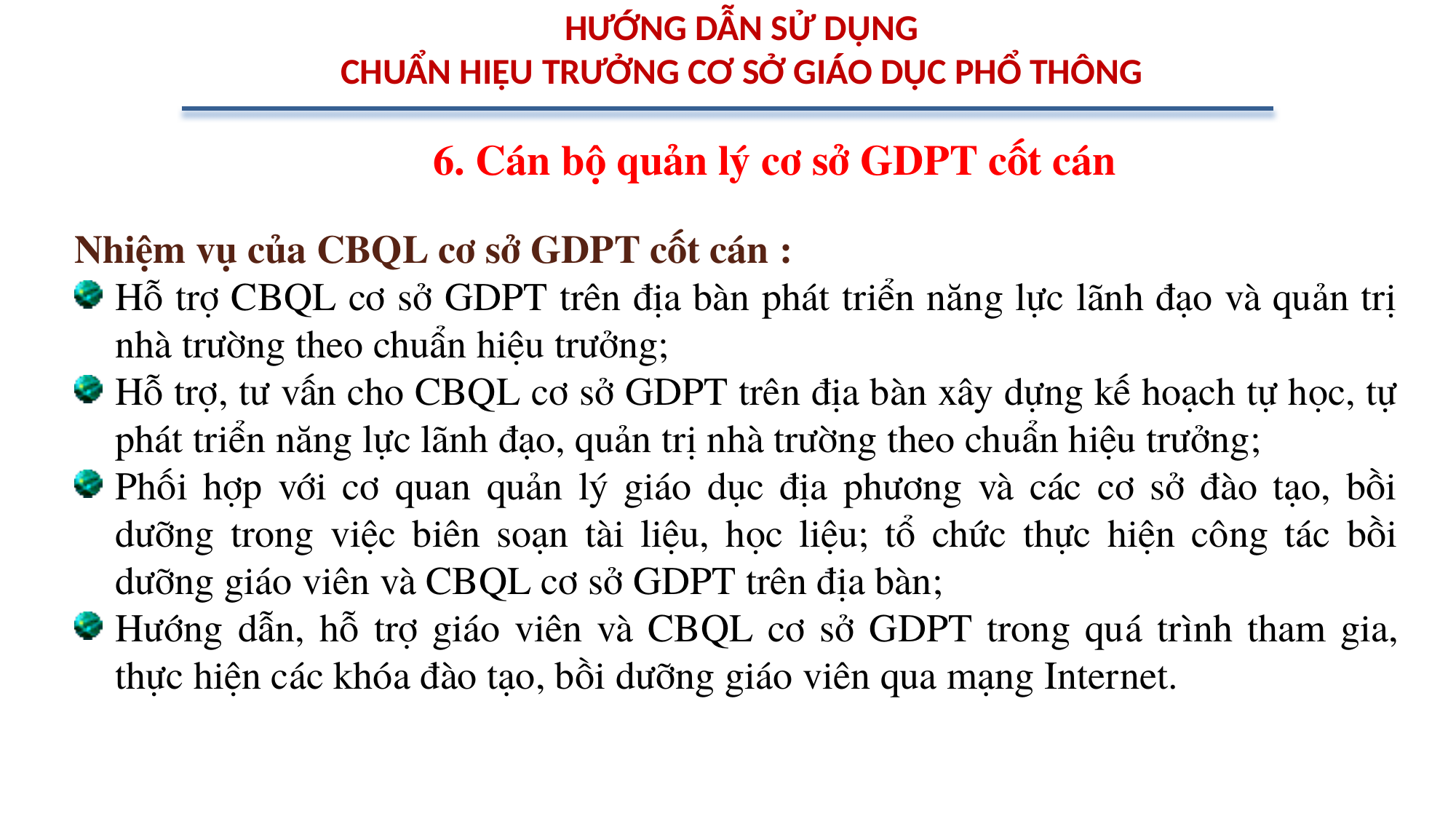

HƯỚNG DẪN SỬ DỤNG
CHUẨN HIỆU TRƯỞNG CƠ SỞ GIÁO DỤC PHỔ THÔNG
6. Cán bộ quản lý cơ sở GDPT cốt cán
Nhiệm vụ của CBQL cơ sở GDPT cốt cán :
Hỗ trợ CBQL cơ sở GDPT trên địa bàn phát triển năng lực lãnh đạo và quản trị nhà trường theo chuẩn hiệu trưởng;
Hỗ trợ, tư vấn cho CBQL cơ sở GDPT trên địa bàn xây dựng kế hoạch tự học, tự phát triển năng lực lãnh đạo, quản trị nhà trường theo chuẩn hiệu trưởng;
Phối hợp với cơ quan quản lý giáo dục địa phương và các cơ sở đào tạo, bồi dưỡng trong việc biên soạn tài liệu, học liệu; tổ chức thực hiện công tác bồi dưỡng giáo viên và CBQL cơ sở GDPT trên địa bàn;
Hướng dẫn, hỗ trợ giáo viên và CBQL cơ sở GDPT trong quá trình tham gia, thực hiện các khóa đào tạo, bồi dưỡng giáo viên qua mạng Internet.